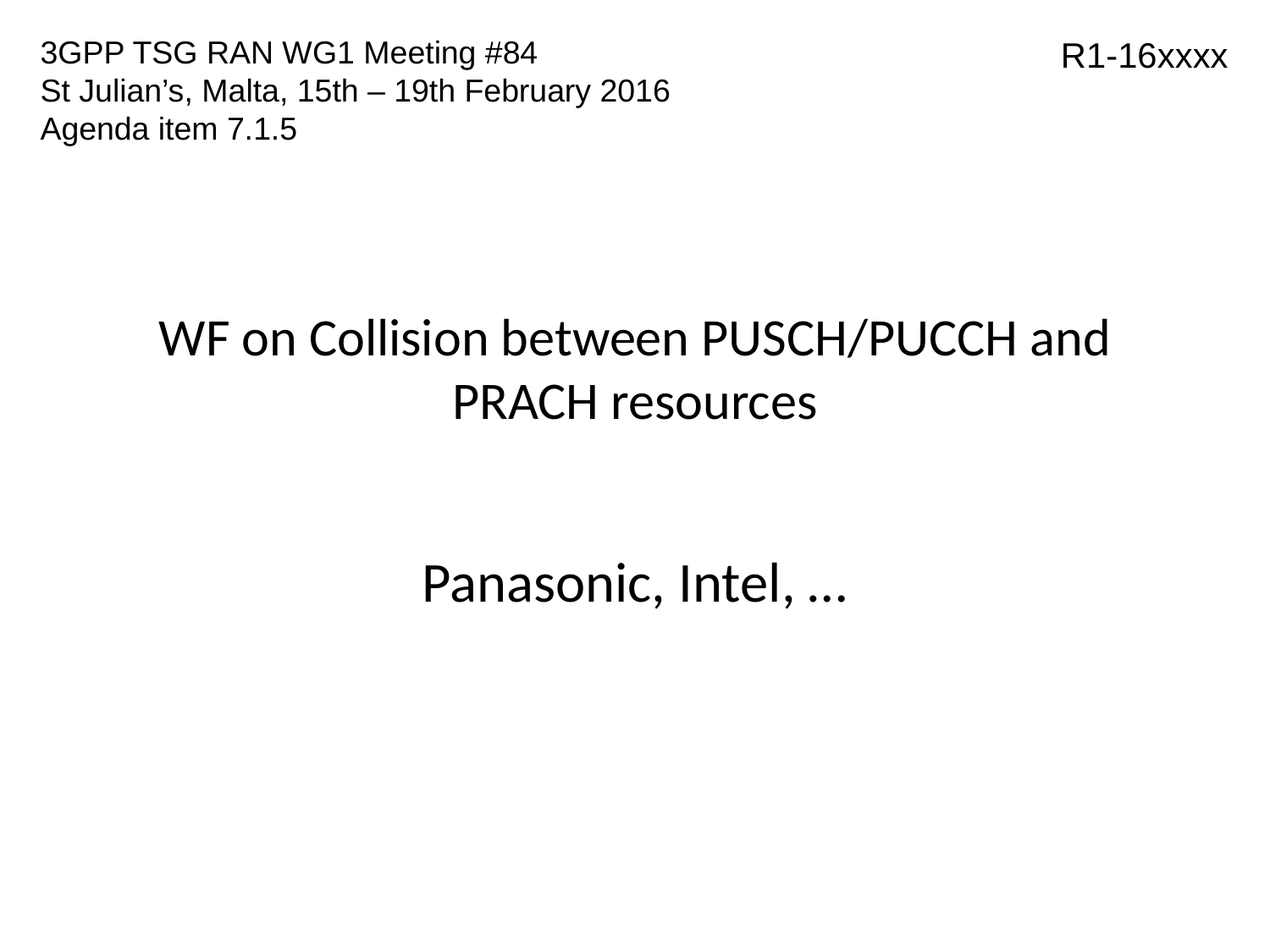

3GPP TSG RAN WG1 Meeting #84
St Julian’s, Malta, 15th – 19th February 2016
Agenda item 7.1.5
R1-16xxxx
# WF on Collision between PUSCH/PUCCH and PRACH resources
Panasonic, Intel, …